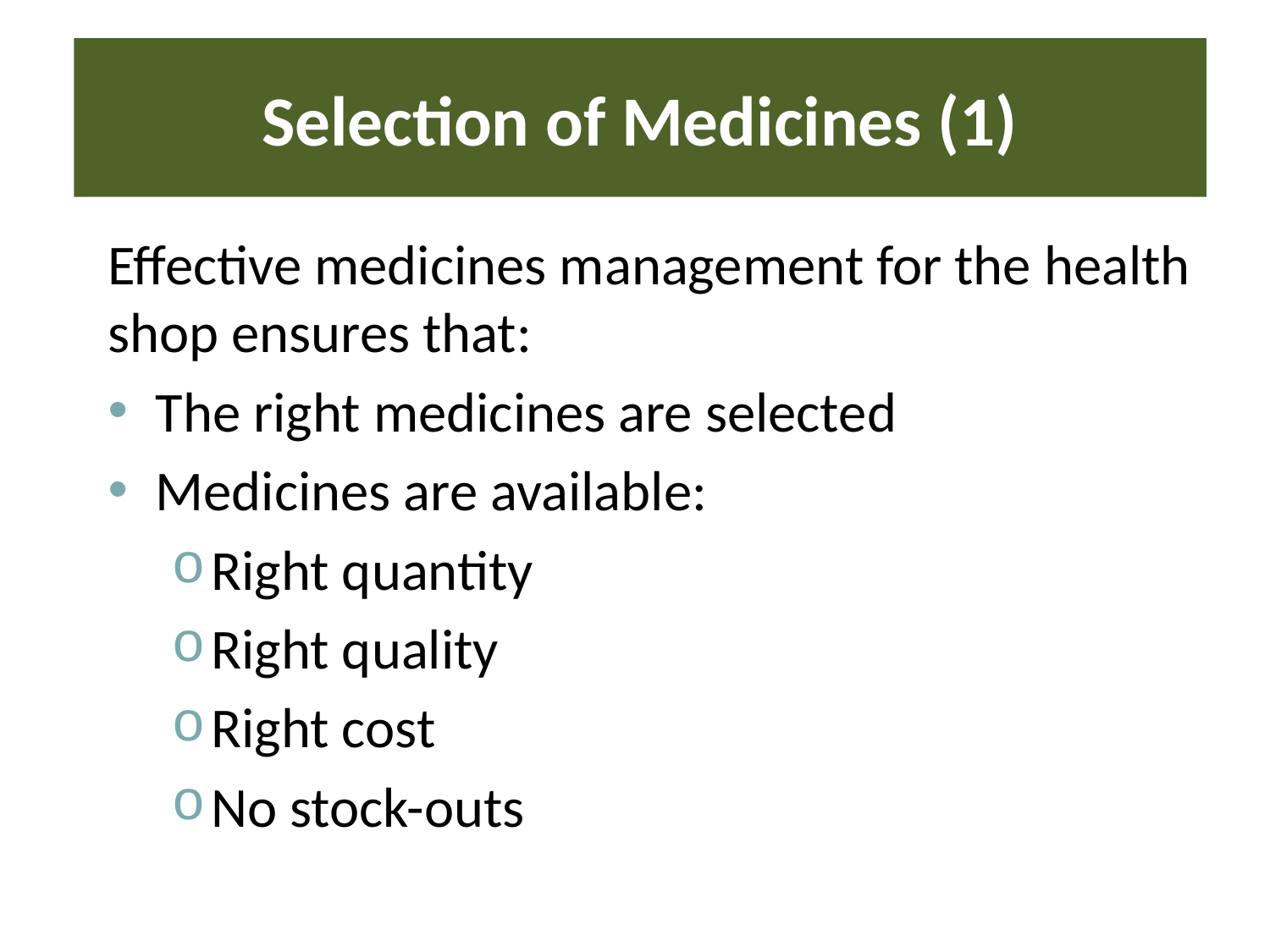

Selection of Medicines (1)
#
Effective medicines management for the health shop ensures that:
The right medicines are selected
Medicines are available:
Right quantity
Right quality
Right cost
No stock-outs